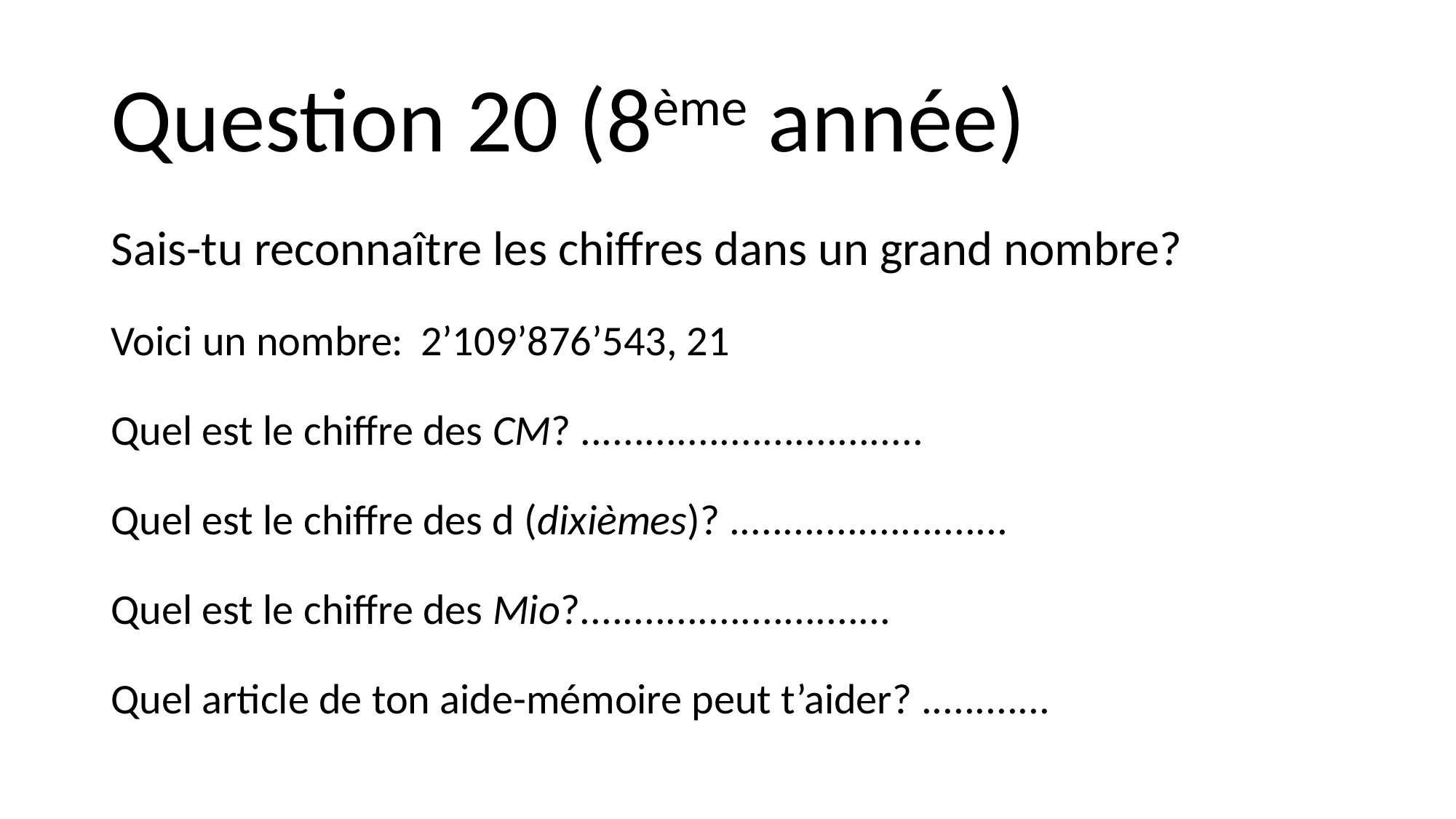

# Question 20 (8ème année)
Sais-tu reconnaître les chiffres dans un grand nombre?

Voici un nombre:	 2’109’876’543, 21

Quel est le chiffre des CM? ................................

Quel est le chiffre des d (dixièmes)? ..........................

Quel est le chiffre des Mio?.............................

Quel article de ton aide-mémoire peut t’aider? ............